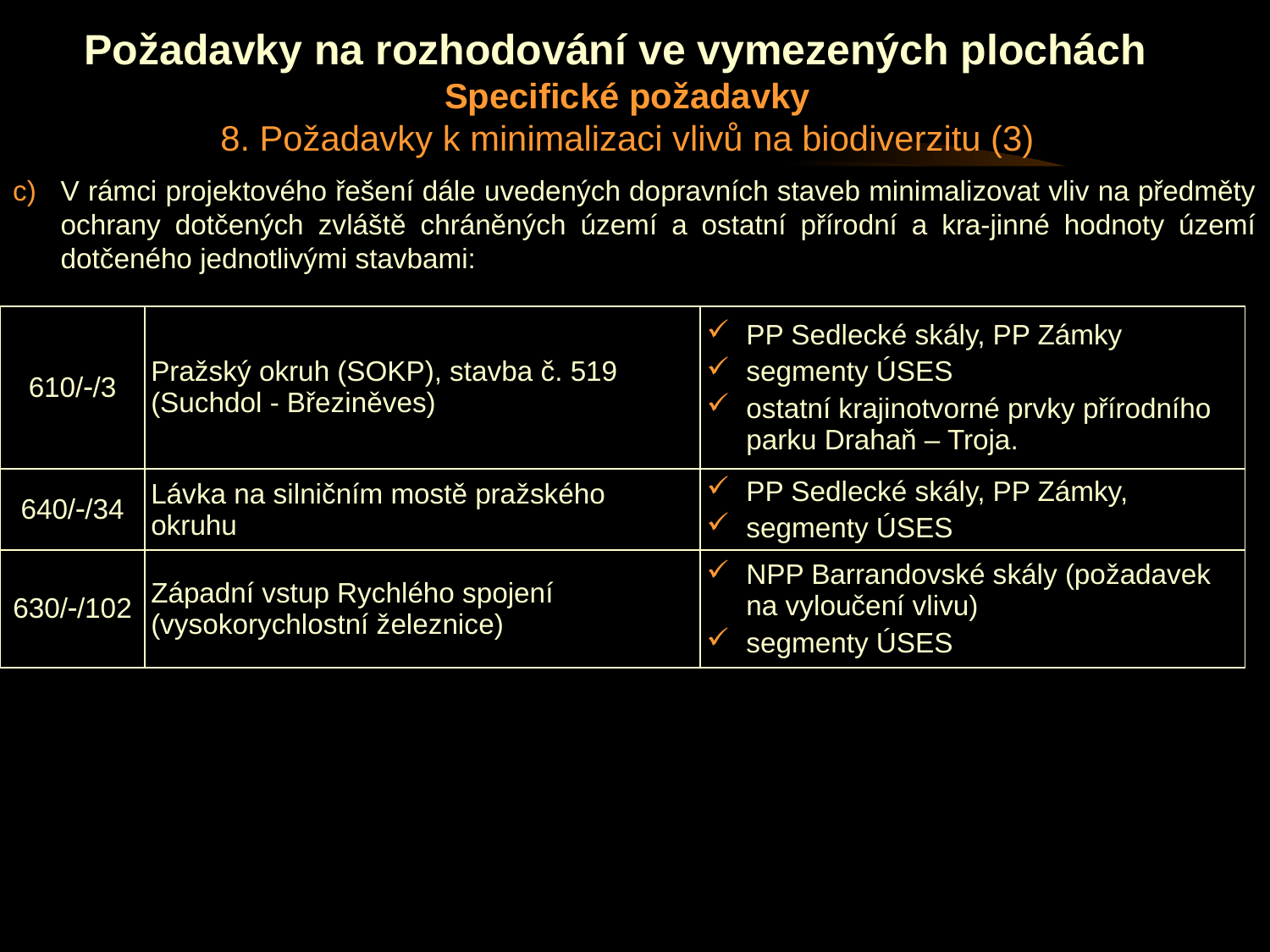

# Požadavky na rozhodování ve vymezených plochách Specifické požadavky 8. Požadavky k minimalizaci vlivů na biodiverzitu (3)
V rámci projektového řešení dále uvedených dopravních staveb minimalizovat vliv na předměty ochrany dotčených zvláště chráněných území a ostatní přírodní a kra-jinné hodnoty území dotčeného jednotlivými stavbami:

| 610/−/3 | Pražský okruh (SOKP), stavba č. 519 (Suchdol - Březiněves) | PP Sedlecké skály, PP Zámky segmenty ÚSES ostatní krajinotvorné prvky přírodního parku Drahaň – Troja. |
| --- | --- | --- |
| 640/−/34 | Lávka na silničním mostě pražského okruhu | PP Sedlecké skály, PP Zámky, segmenty ÚSES |
| 630/−/102 | Západní vstup Rychlého spojení (vysokorychlostní železnice) | NPP Barrandovské skály (požadavek na vyloučení vlivu) segmenty ÚSES |